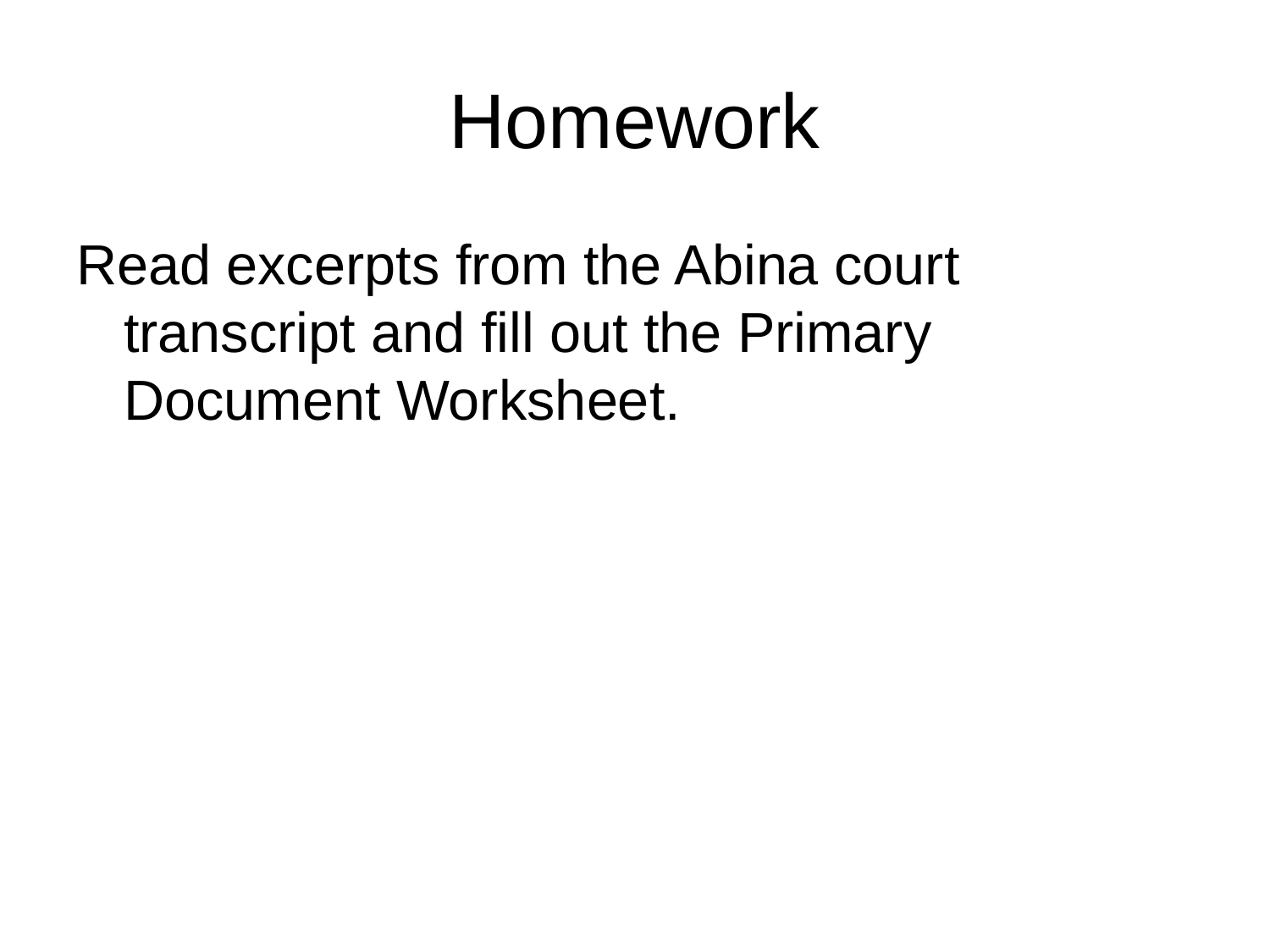

# Homework
Read excerpts from the Abina court transcript and fill out the Primary Document Worksheet.